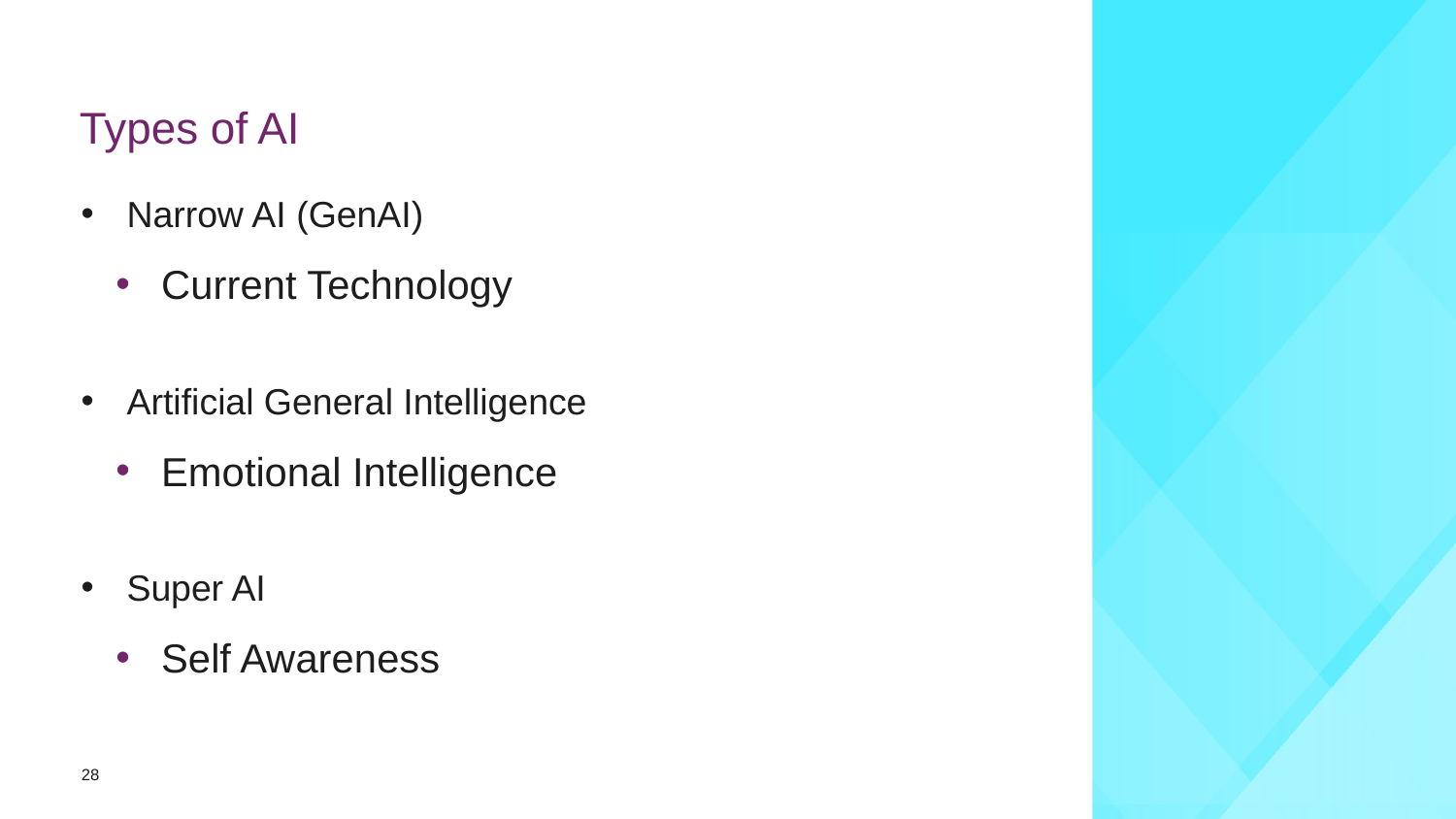

# Types of AI
Narrow AI (GenAI)
Current Technology

Artificial General Intelligence
Emotional Intelligence

Super AI
Self Awareness

28